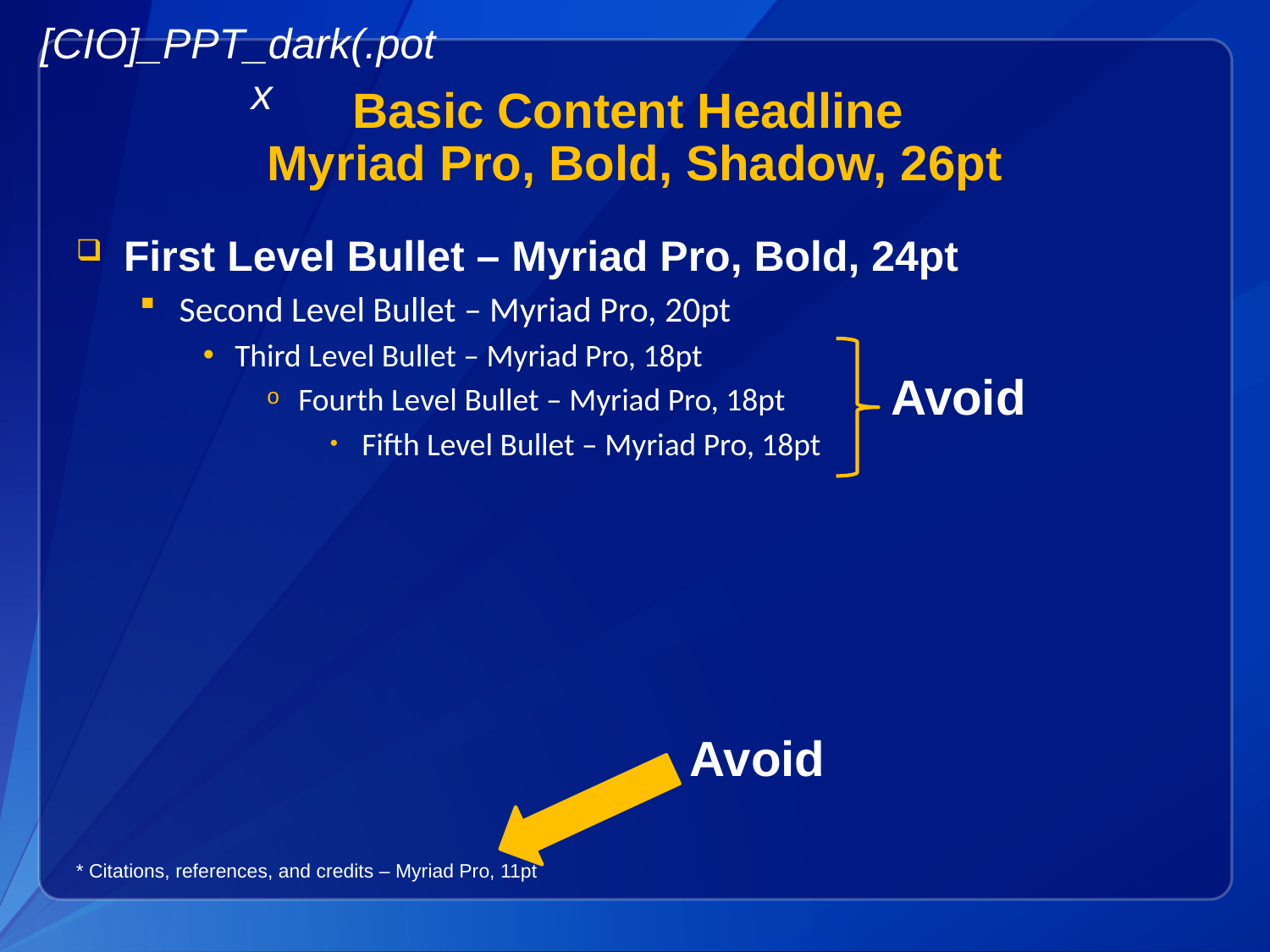

[CIO]_PPT_dark(.potx
# Basic Content Headline Myriad Pro, Bold, Shadow, 26pt
First Level Bullet – Myriad Pro, Bold, 24pt
Second Level Bullet – Myriad Pro, 20pt
Third Level Bullet – Myriad Pro, 18pt
Fourth Level Bullet – Myriad Pro, 18pt
Fifth Level Bullet – Myriad Pro, 18pt

Avoid
Avoid

* Citations, references, and credits – Myriad Pro, 11pt